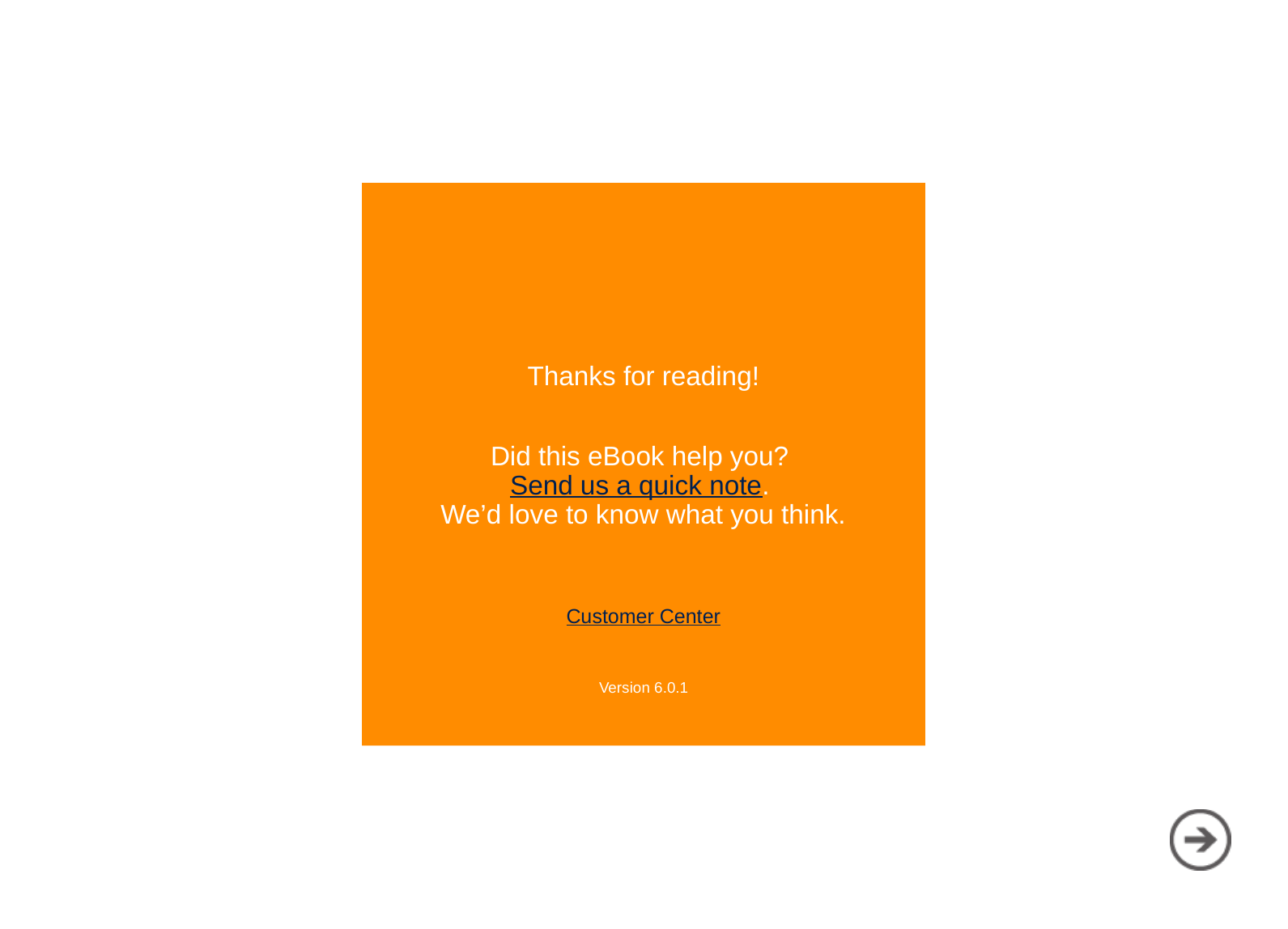

Thanks for reading!

Did this eBook help you?
Send us a quick note.
We’d love to know what you think.

Customer Center
Version 6.0.1